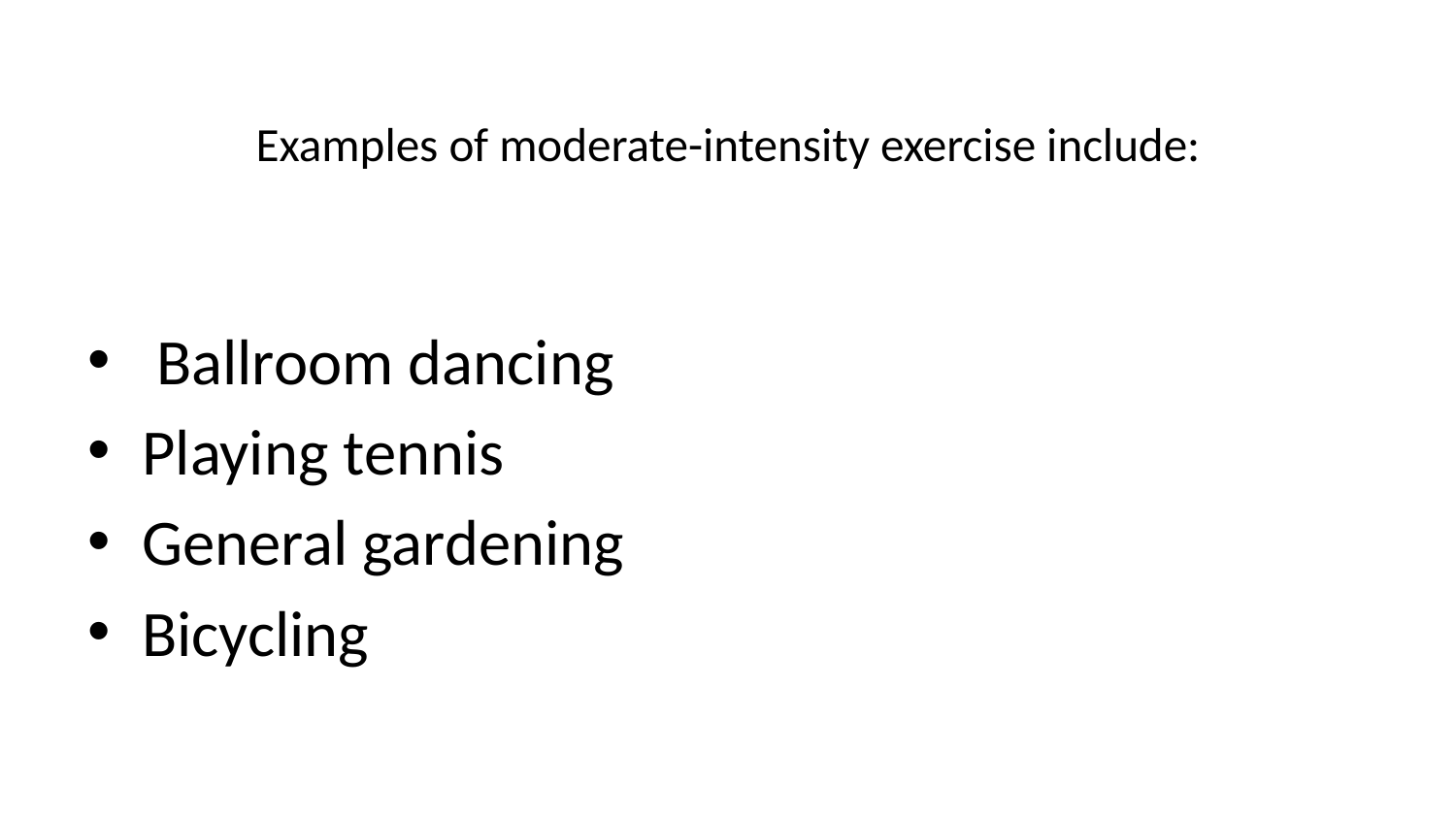

# Examples of moderate-intensity exercise include:
 Ballroom dancing
Playing tennis
General gardening
Bicycling